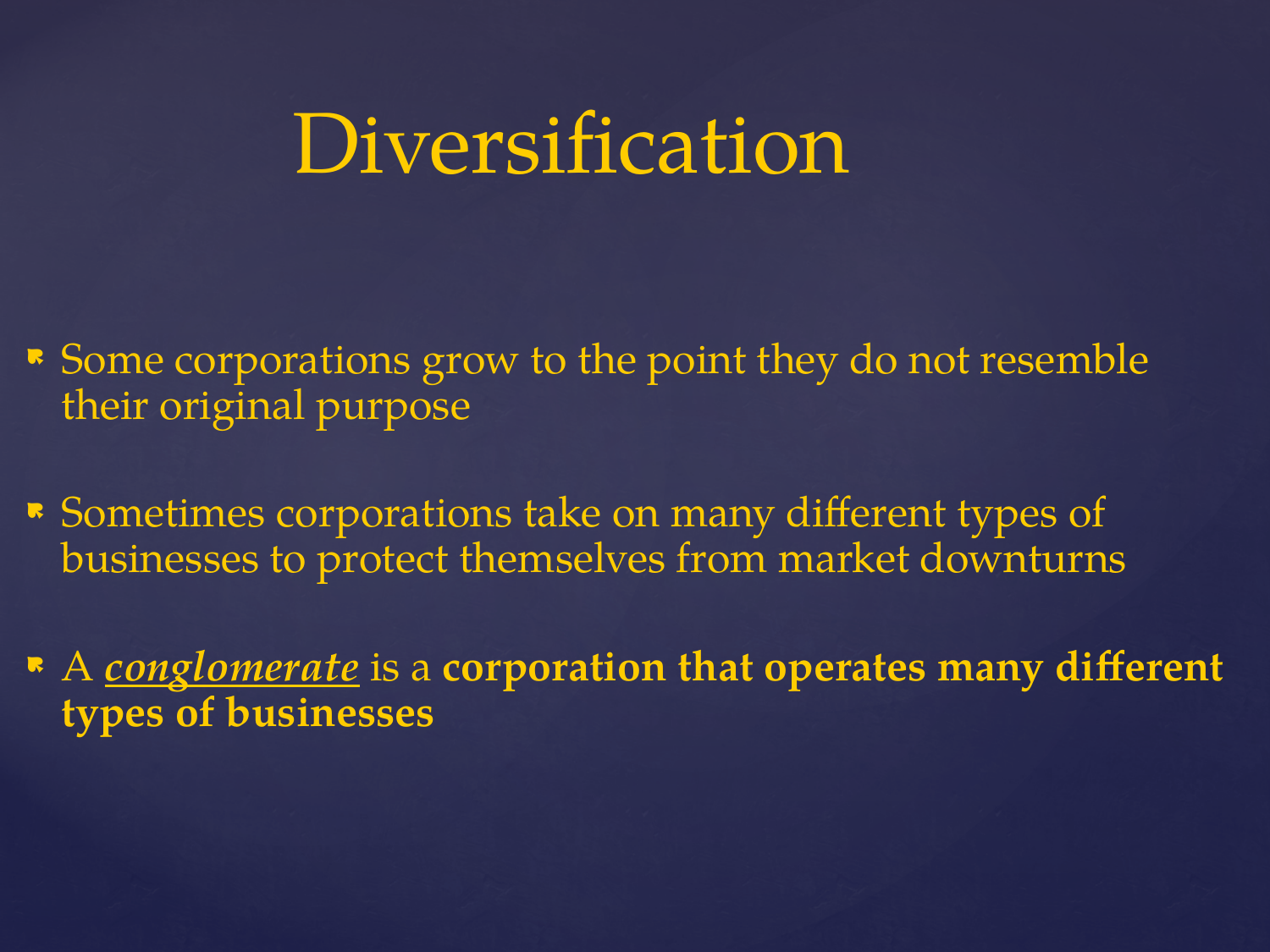

Diversification
Some corporations grow to the point they do not resemble their original purpose

Sometimes corporations take on many different types of businesses to protect themselves from market downturns

A conglomerate is a corporation that operates many different types of businesses